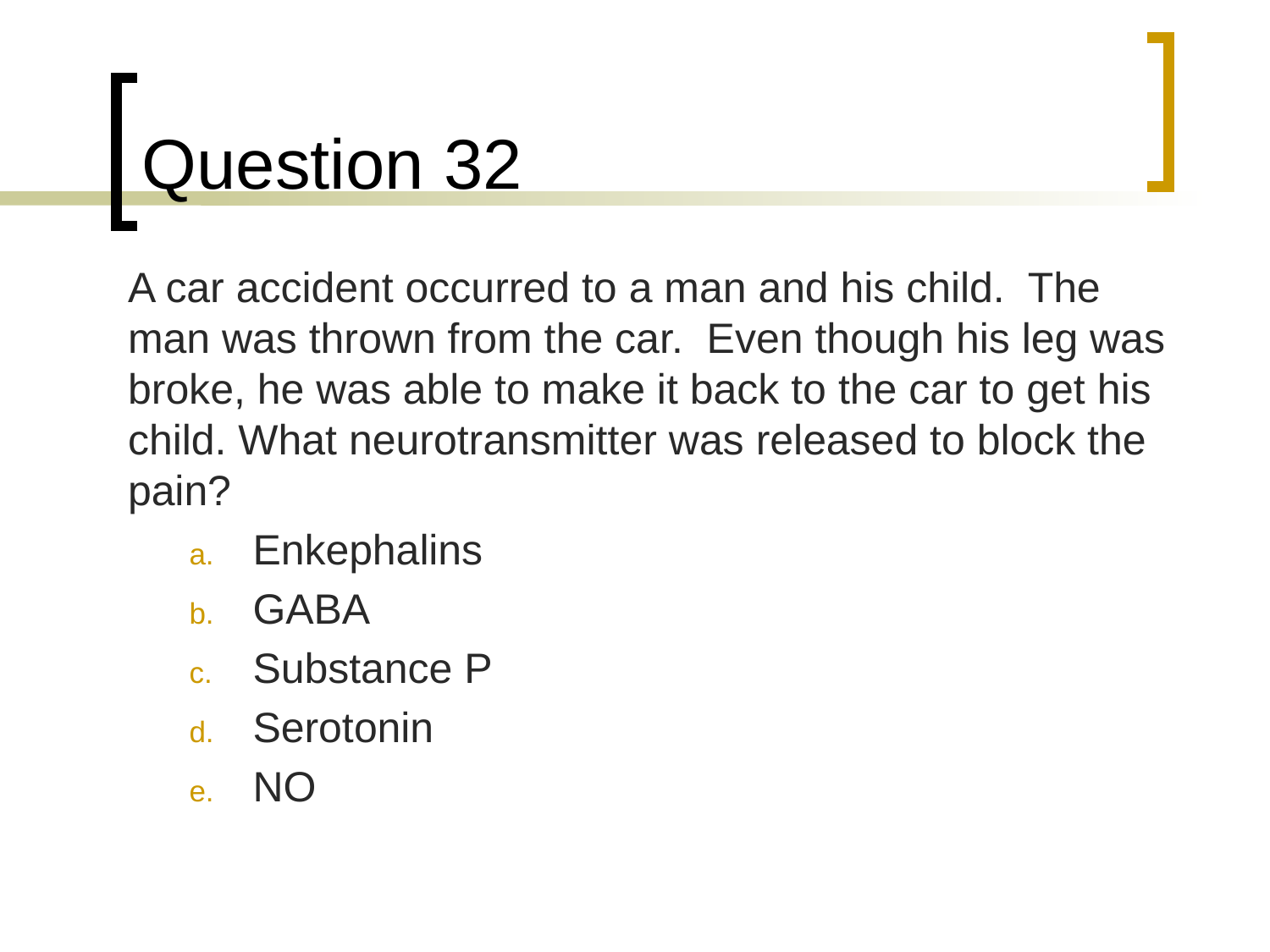

# Question 32
	A car accident occurred to a man and his child.  The man was thrown from the car.  Even though his leg was broke, he was able to make it back to the car to get his child. What neurotransmitter was released to block the pain?
Enkephalins
GABA
Substance P
Serotonin
NO